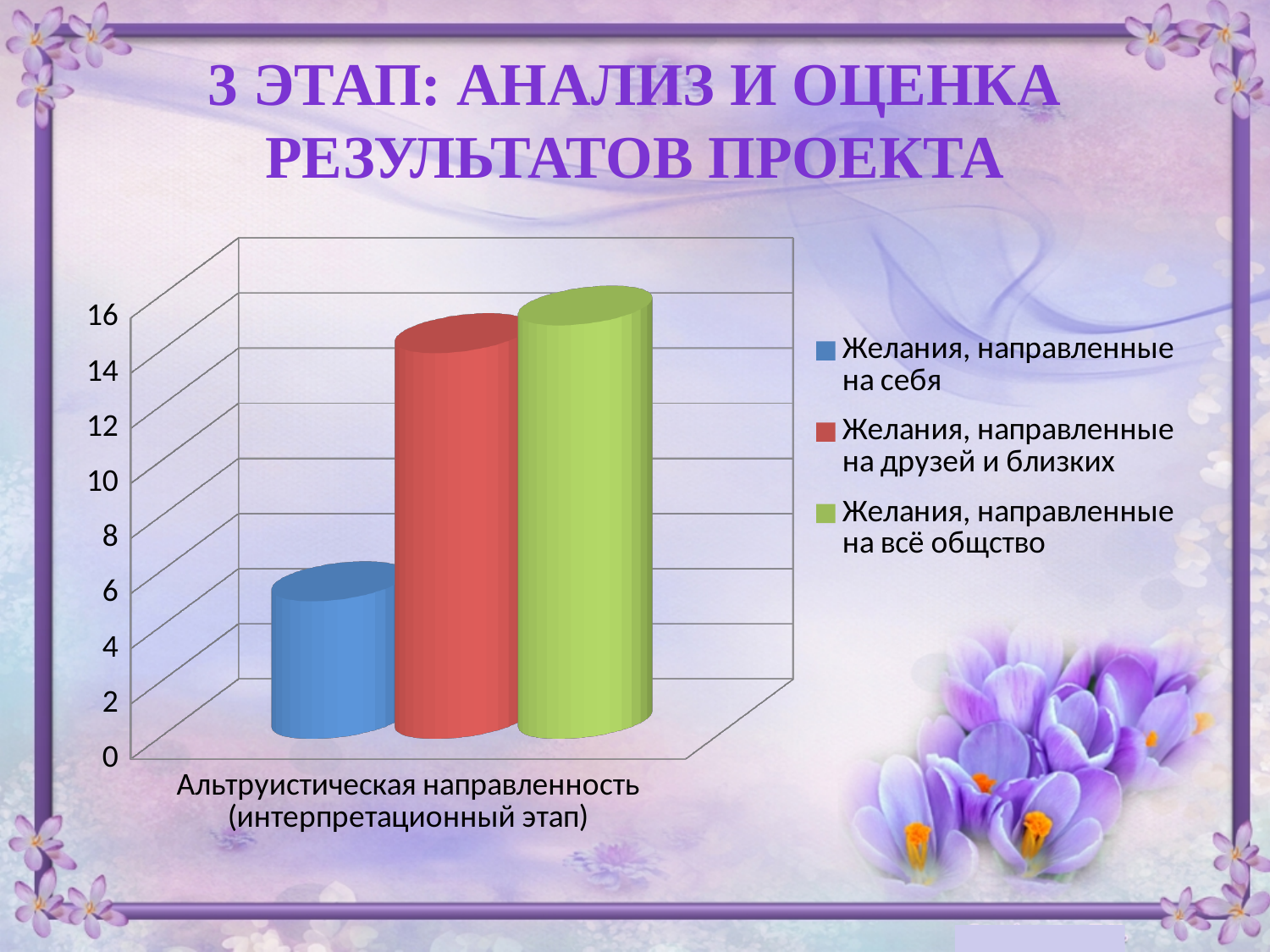

# 3 этап: анализ и оценка результатов проекта

[unsupported chart]